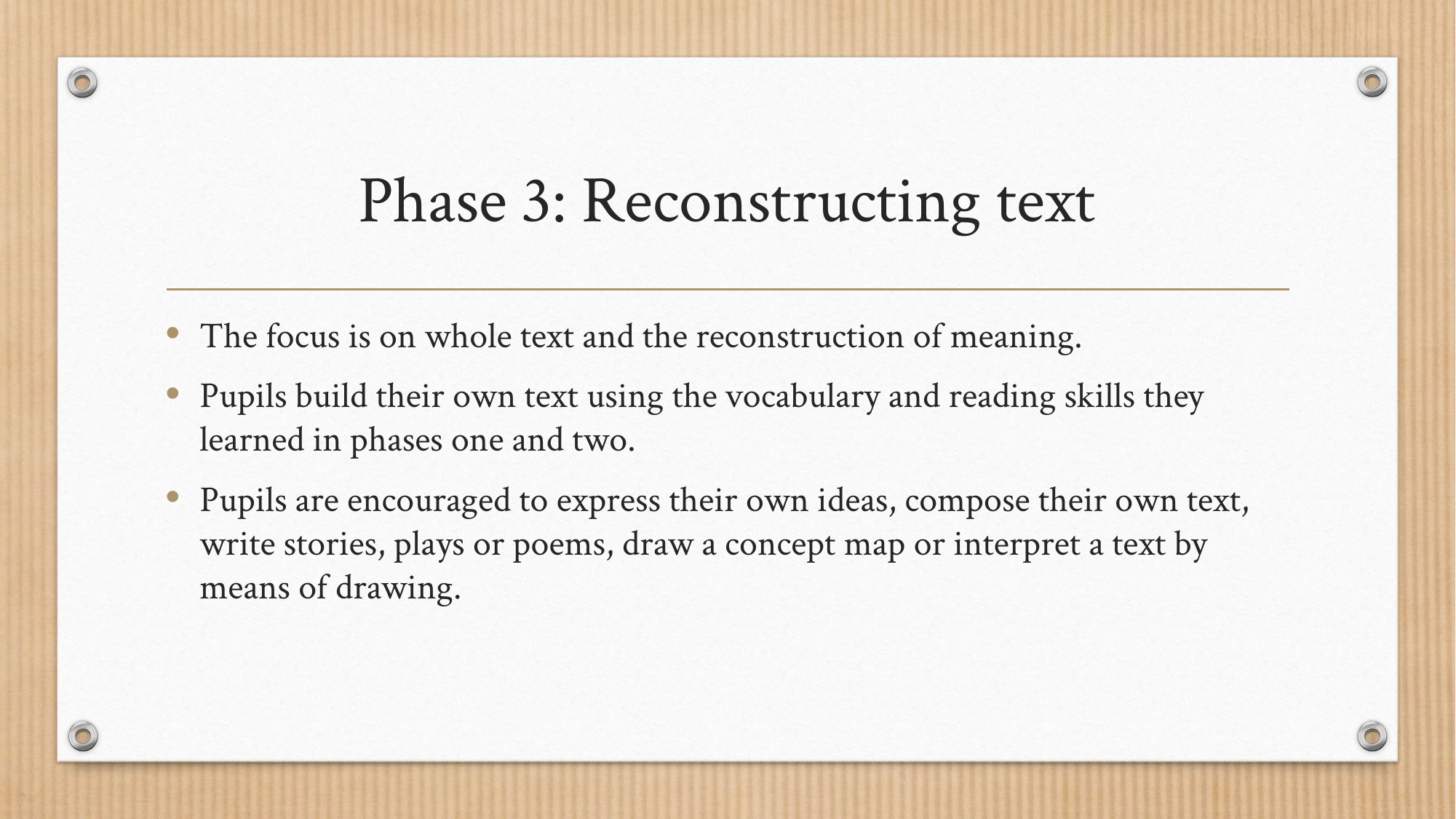

# Phase 3: Reconstructing text
The focus is on whole text and the reconstruction of meaning.
Pupils build their own text using the vocabulary and reading skills they learned in phases one and two.
Pupils are encouraged to express their own ideas, compose their own text, write stories, plays or poems, draw a concept map or interpret a text by means of drawing.